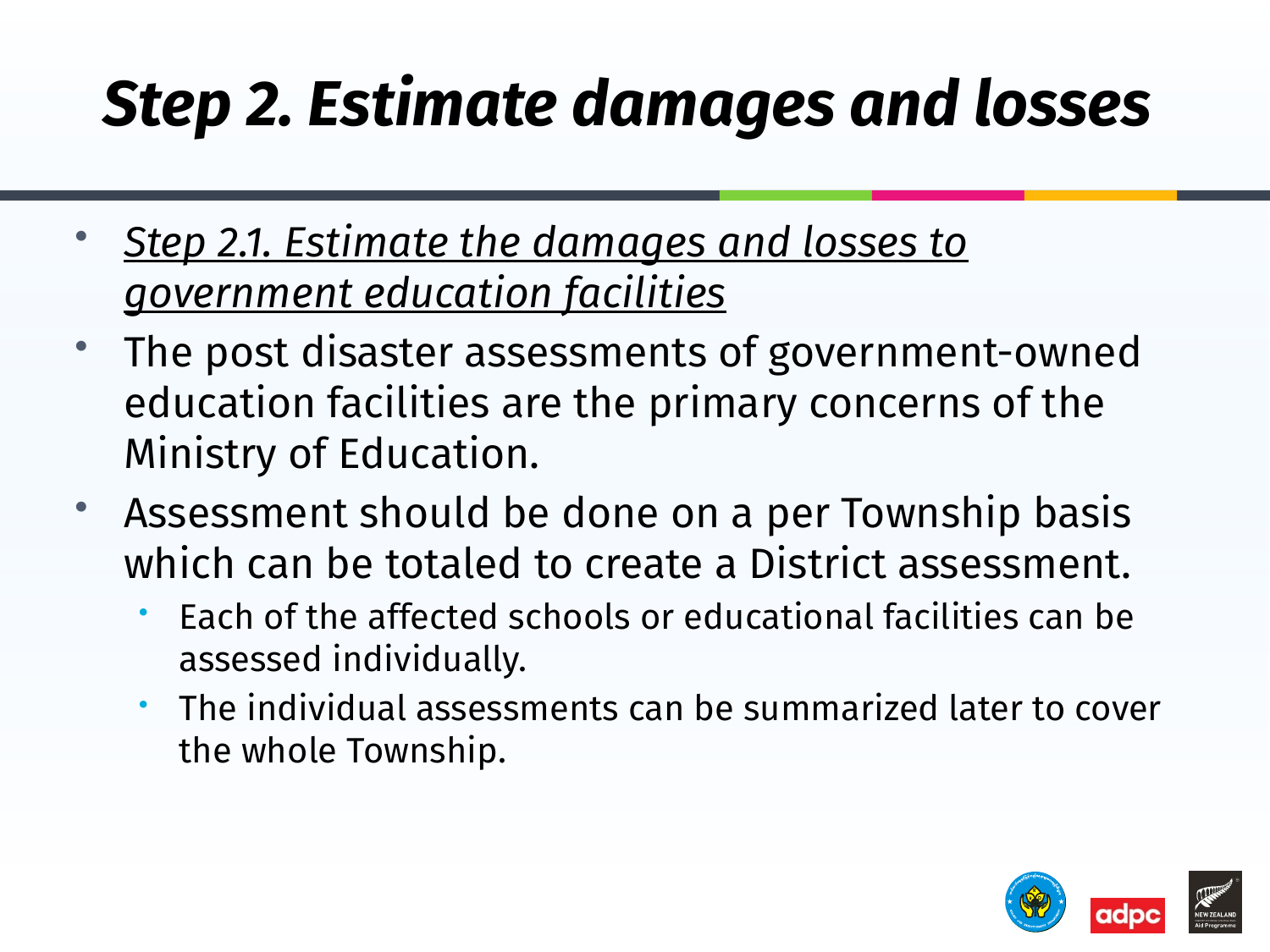

# Step 2. Estimate damages and losses
Step 2.1. Estimate the damages and losses to government education facilities
The post disaster assessments of government-owned education facilities are the primary concerns of the Ministry of Education.
Assessment should be done on a per Township basis which can be totaled to create a District assessment.
Each of the affected schools or educational facilities can be assessed individually.
The individual assessments can be summarized later to cover the whole Township.